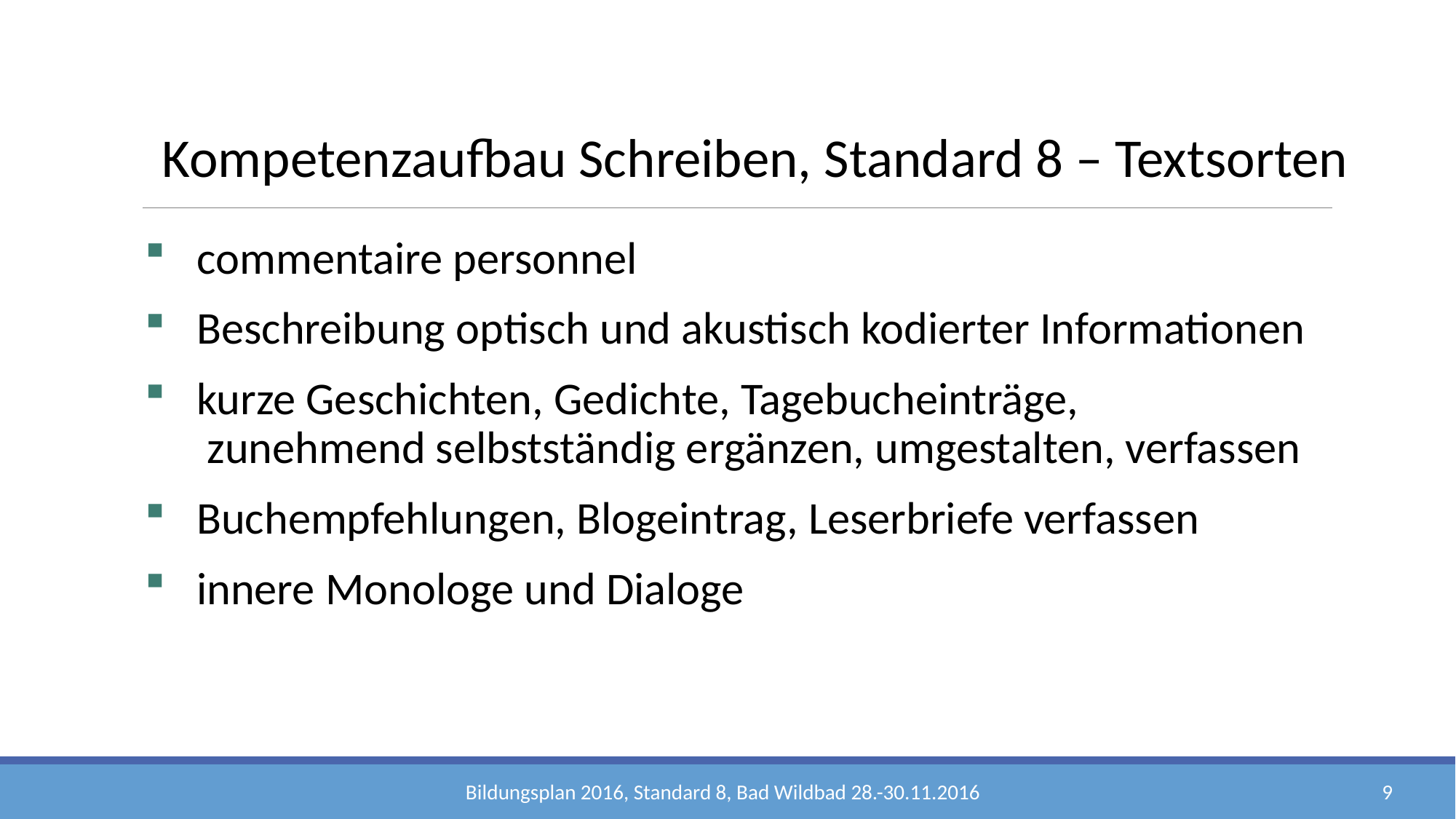

Kompetenzaufbau Schreiben, Standard 8 – Textsorten
   commentaire personnel
   Beschreibung optisch und akustisch kodierter Informationen
   kurze Geschichten, Gedichte, Tagebucheinträge,
     zunehmend selbstständig ergänzen, umgestalten, verfassen
   Buchempfehlungen, Blogeintrag, Leserbriefe verfassen
   innere Monologe und Dialoge